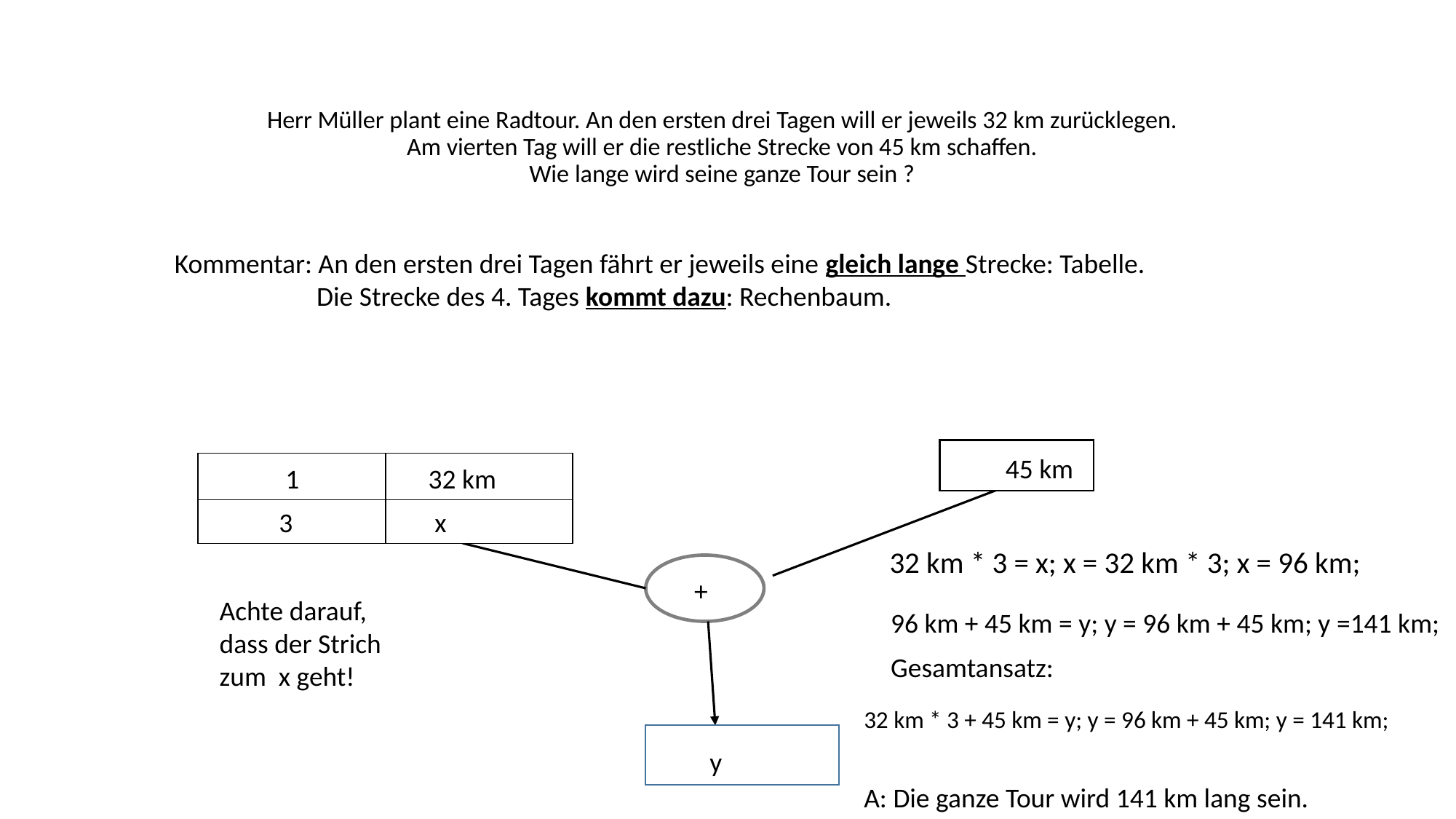

# Herr Müller plant eine Radtour. An den ersten drei Tagen will er jeweils 32 km zurücklegen. Am vierten Tag will er die restliche Strecke von 45 km schaffen. Wie lange wird seine ganze Tour sein ?
Kommentar: An den ersten drei Tagen fährt er jeweils eine gleich lange Strecke: Tabelle.
                       Die Strecke des 4. Tages kommt dazu: Rechenbaum.

45 km
|  |  |
| --- | --- |
|  |  |
32 km
1
3
    x
32 km * 3 = x; x = 32 km * 3; x = 96 km;

+
Achte darauf, dass der Strich zum  x geht!
96 km + 45 km = y; y = 96 km + 45 km; y =141 km;
Gesamtansatz:
32 km * 3 + 45 km = y; y = 96 km + 45 km; y = 141 km;

y
A: Die ganze Tour wird 141 km lang sein.